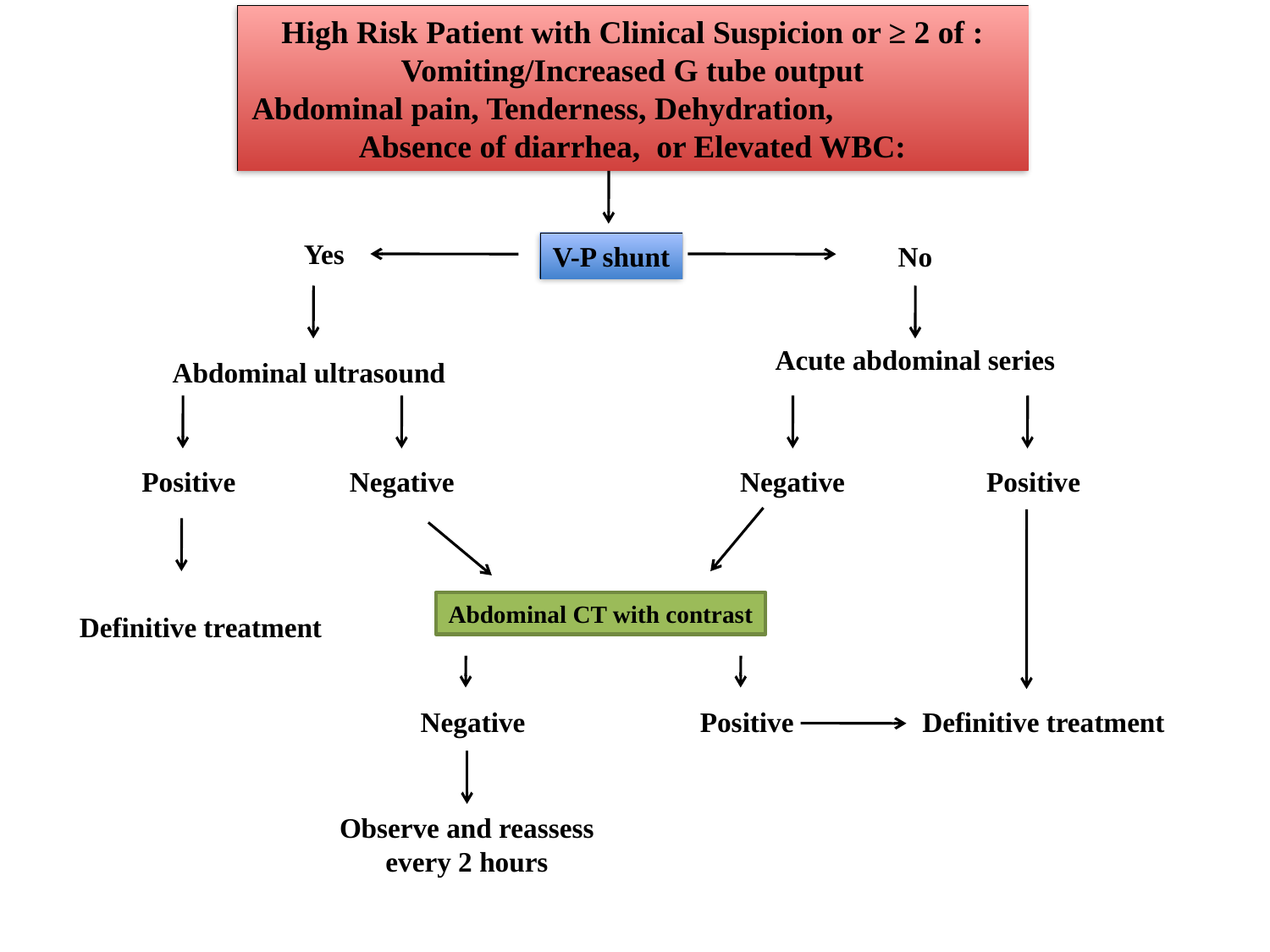

High Risk Patient with Clinical Suspicion or ≥ 2 of :
Vomiting/Increased G tube output
Abdominal pain, Tenderness, Dehydration, 		Absence of diarrhea,  or Elevated WBC:
Yes
V-P shunt
No
Acute abdominal series
Abdominal ultrasound
Positive
Negative
Negative
Positive
Abdominal CT with contrast
Definitive treatment
Negative
Positive
Definitive treatment
Observe and reassess every 2 hours